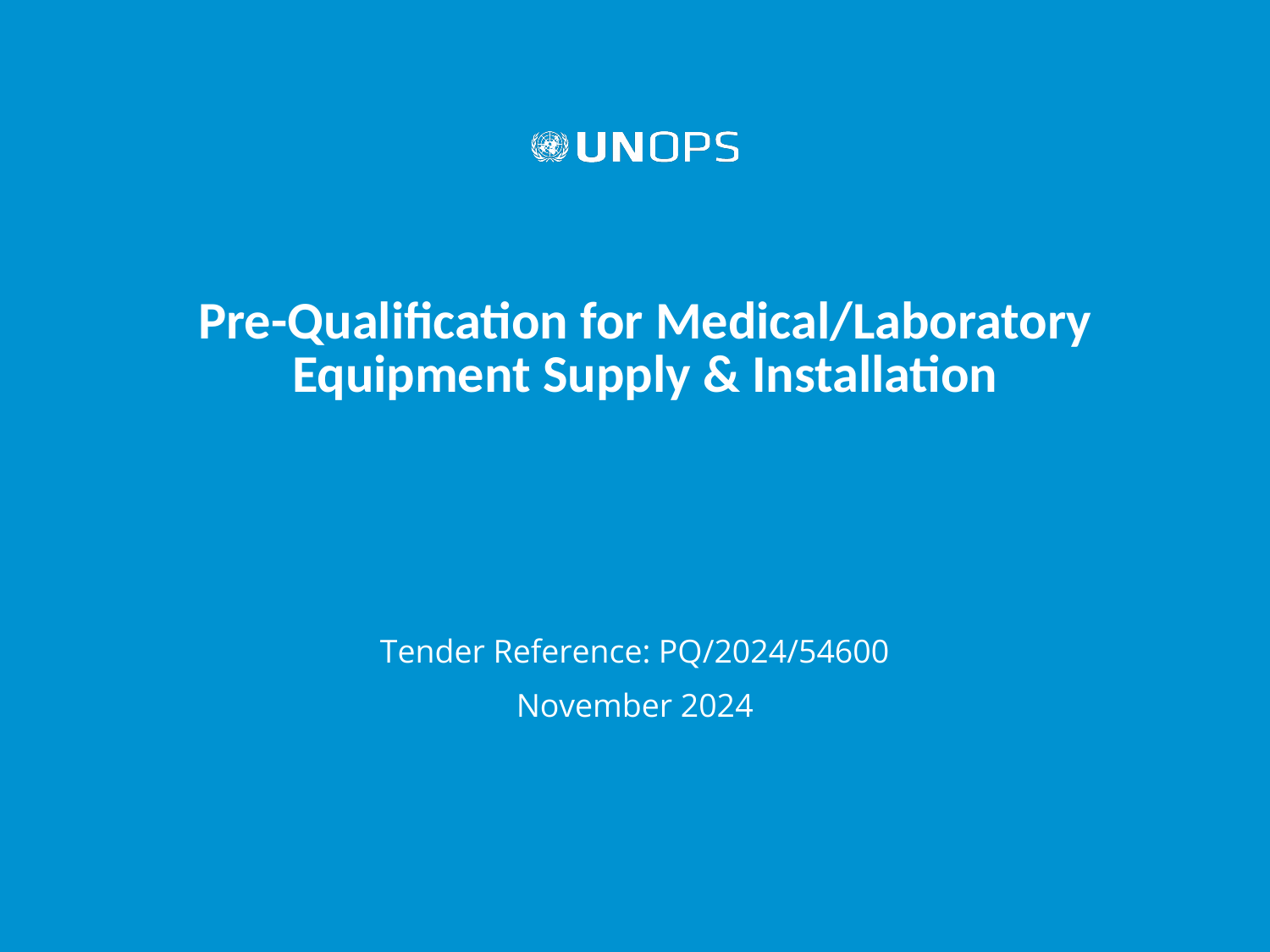

# Pre-Qualification for Medical/Laboratory Equipment Supply & Installation
Tender Reference: PQ/2024/54600
November 2024